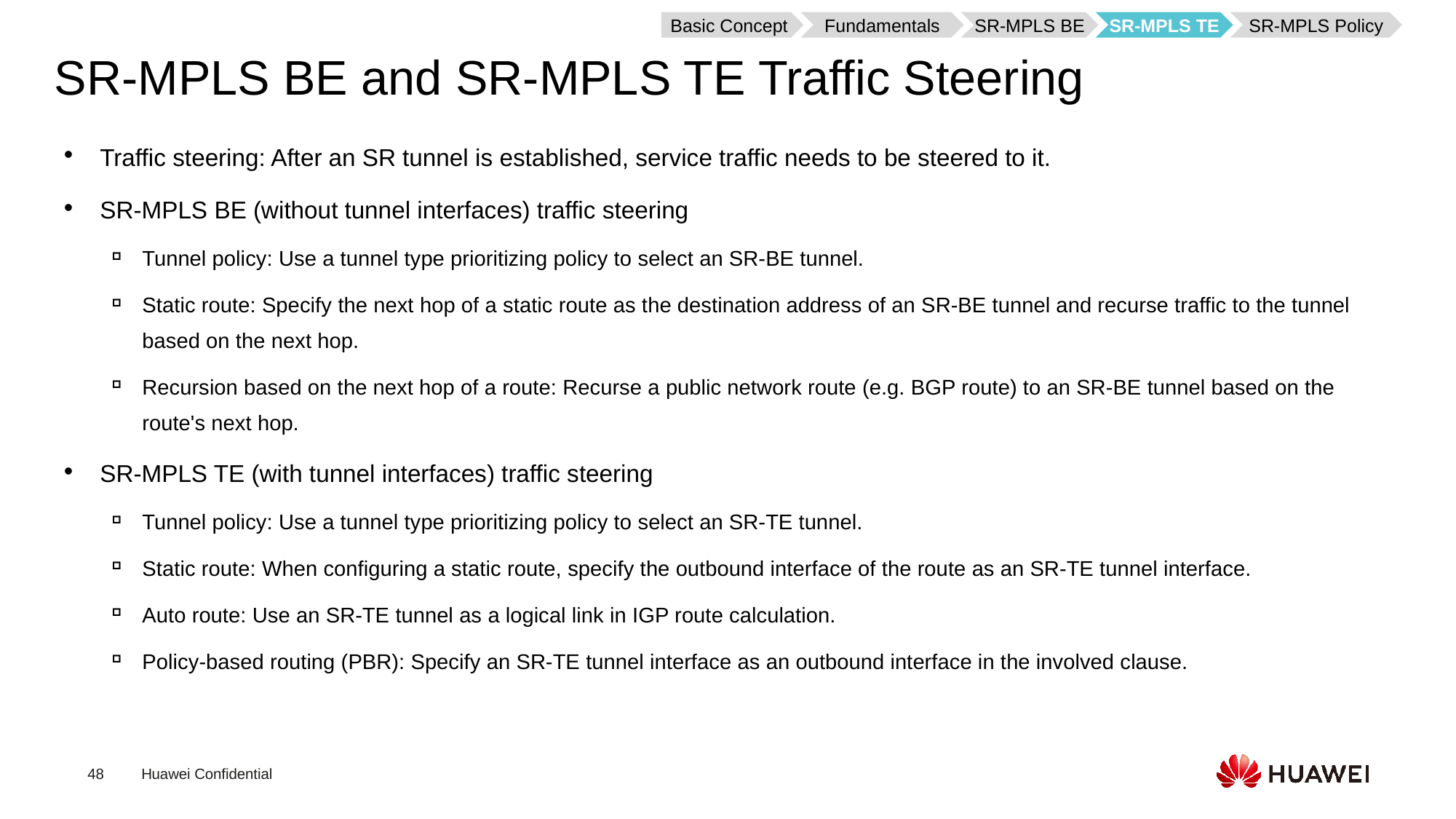

Basic Concept
Fundamentals
SR-MPLS BE
SR-MPLS TE
SR-MPLS Policy
# SR-MPLS BE and SR-MPLS TE Traffic Steering
Traffic steering: After an SR tunnel is established, service traffic needs to be steered to it.
SR-MPLS BE (without tunnel interfaces) traffic steering
Tunnel policy: Use a tunnel type prioritizing policy to select an SR-BE tunnel.
Static route: Specify the next hop of a static route as the destination address of an SR-BE tunnel and recurse traffic to the tunnel based on the next hop.
Recursion based on the next hop of a route: Recurse a public network route (e.g. BGP route) to an SR-BE tunnel based on the route's next hop.
SR-MPLS TE (with tunnel interfaces) traffic steering
Tunnel policy: Use a tunnel type prioritizing policy to select an SR-TE tunnel.
Static route: When configuring a static route, specify the outbound interface of the route as an SR-TE tunnel interface.
Auto route: Use an SR-TE tunnel as a logical link in IGP route calculation.
Policy-based routing (PBR): Specify an SR-TE tunnel interface as an outbound interface in the involved clause.